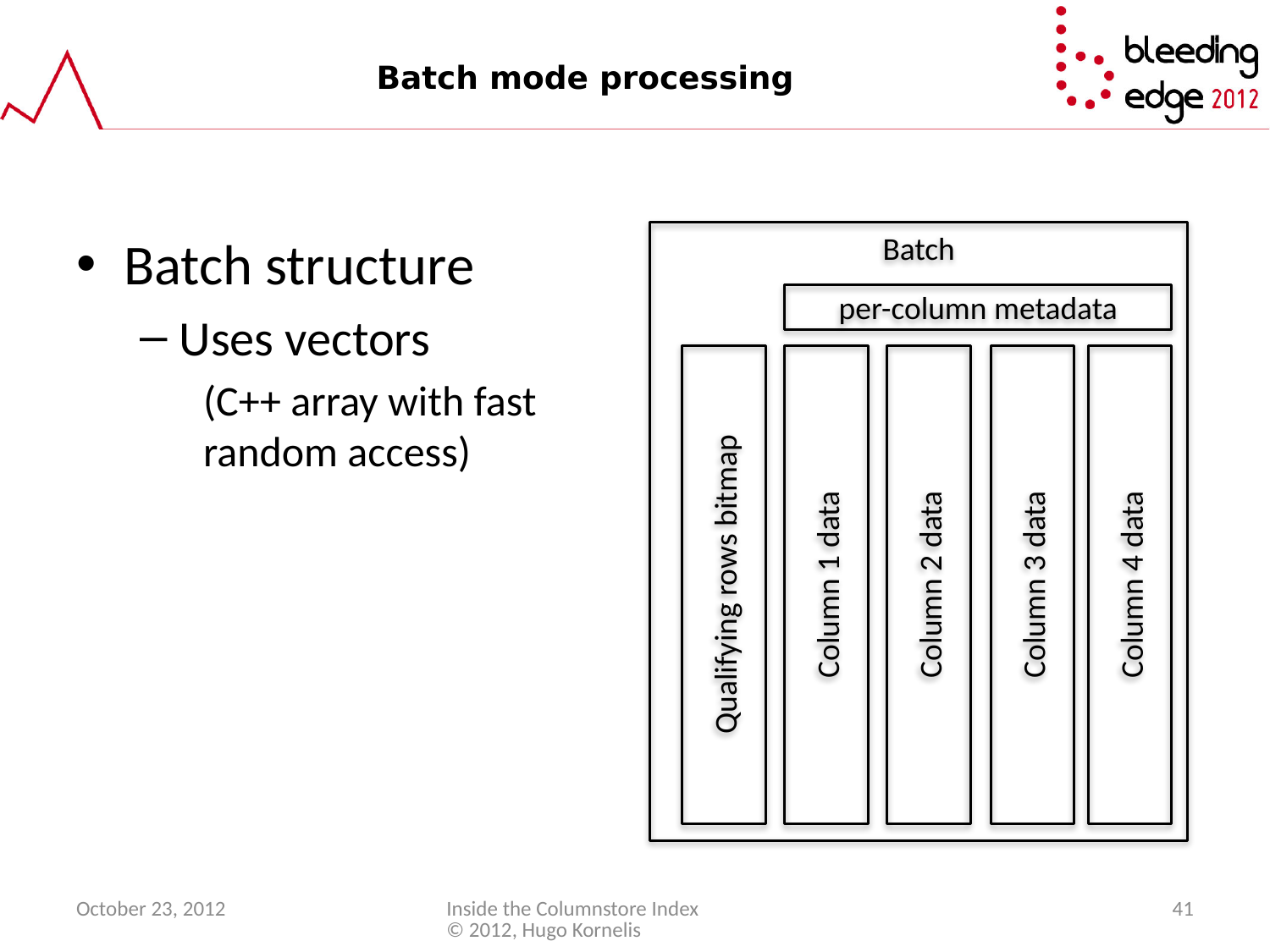

# Batch mode processing
Batch structure
Uses vectors
(C++ array with fast random access)
Batch
per-column metadata
Qualifying rows bitmap
Column 1 data
Column 2 data
Column 3 data
Column 4 data
October 23, 2012
Inside the Columnstore Index                       © 2012, Hugo Kornelis
41